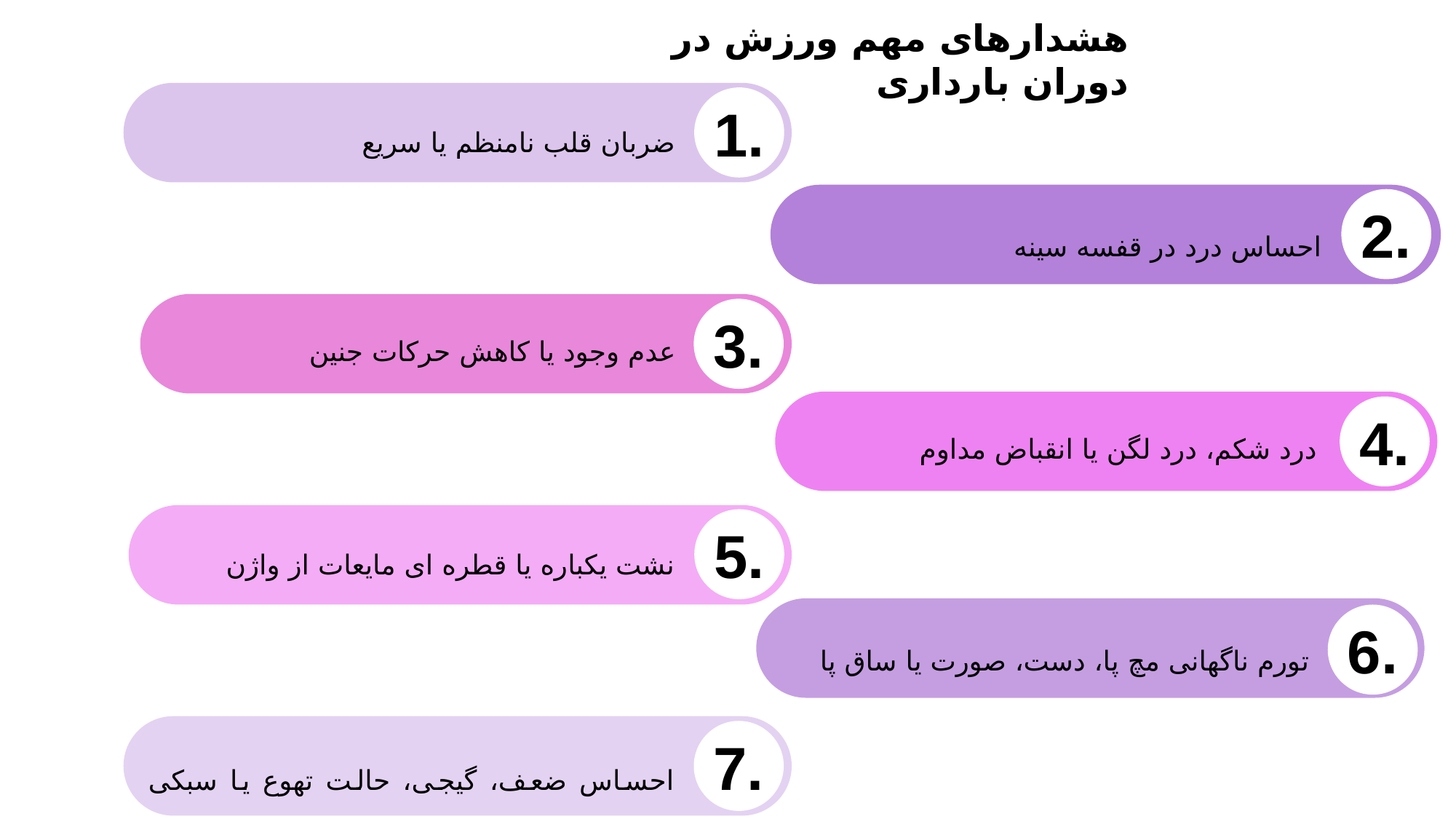

هشدارهای مهم ورزش در دوران بارداری

 ضربان قلب نامنظم یا سریع
1.

2.
 احساس درد در قفسه سینه

  عدم وجود یا کاهش حرکات جنین
3.

 درد شکم، درد لگن یا انقباض مداوم
4.

5.
 نشت یکباره یا قطره ای مایعات از واژن

6.
 تورم ناگهانی مچ پا، دست، صورت یا ساق پا

7.
احساس ضعف، گیجی، حالت تهوع یا سبکی سر